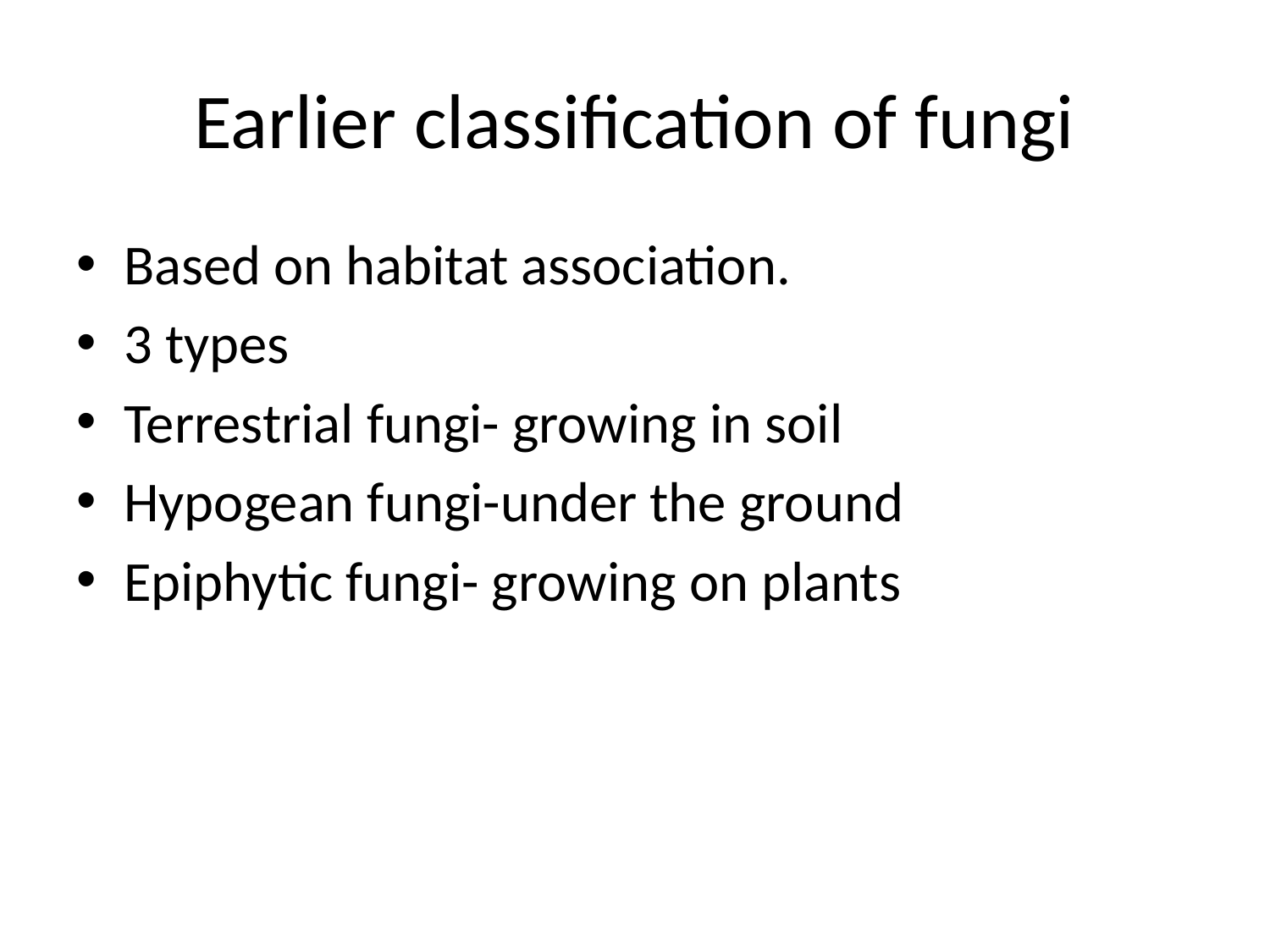

# Earlier classification of fungi
Based on habitat association.
3 types
Terrestrial fungi- growing in soil
Hypogean fungi-under the ground
Epiphytic fungi- growing on plants